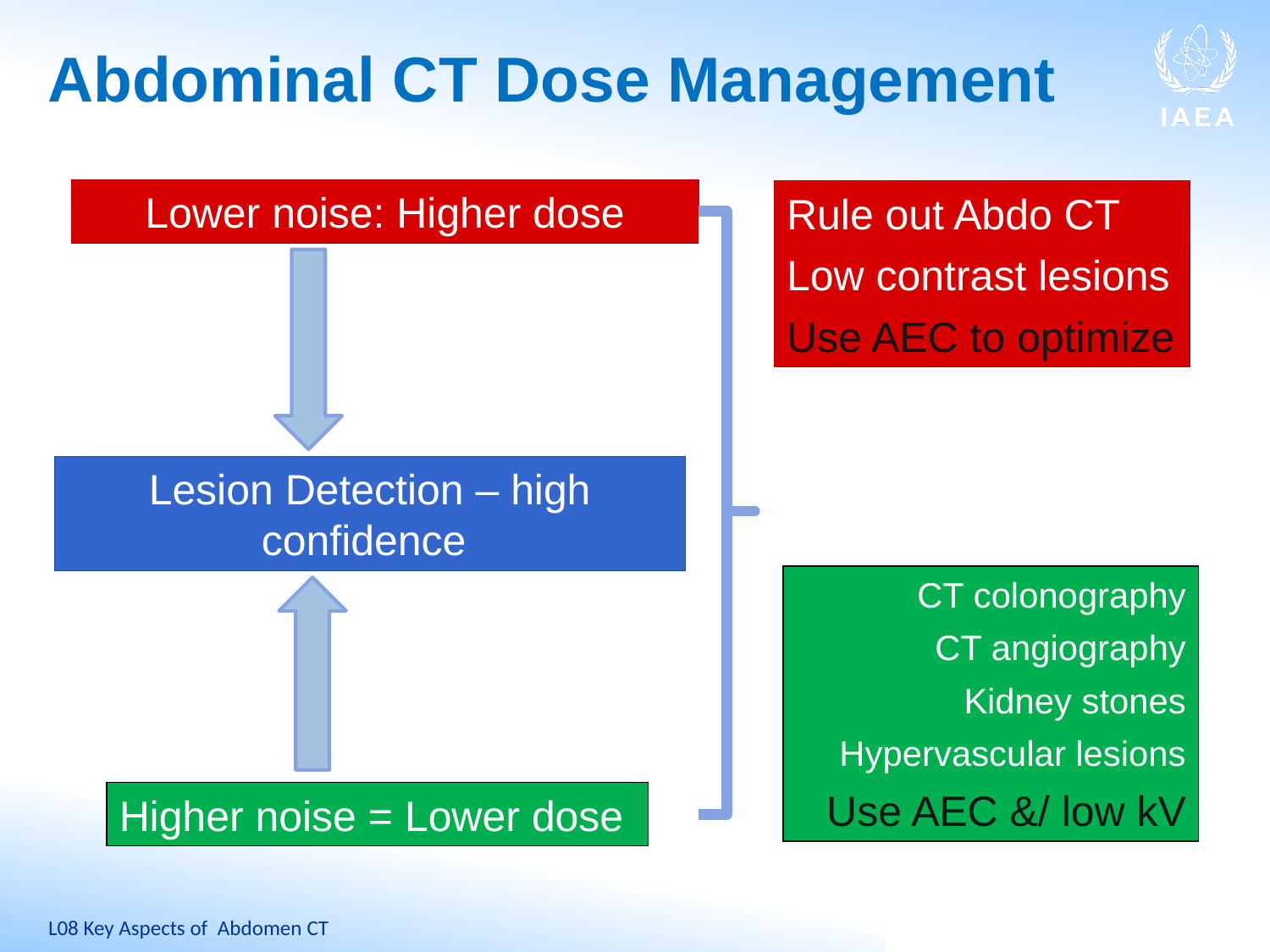

# Abdominal CT Dose Management
Lower noise: Higher dose
Rule out Abdo CT
Low contrast lesions
Use AEC to optimize

Lesion Detection – high confidence
CT colonography
CT angiography
Kidney stones
Hypervascular lesions
Use AEC &/ low kV

Higher noise = Lower dose